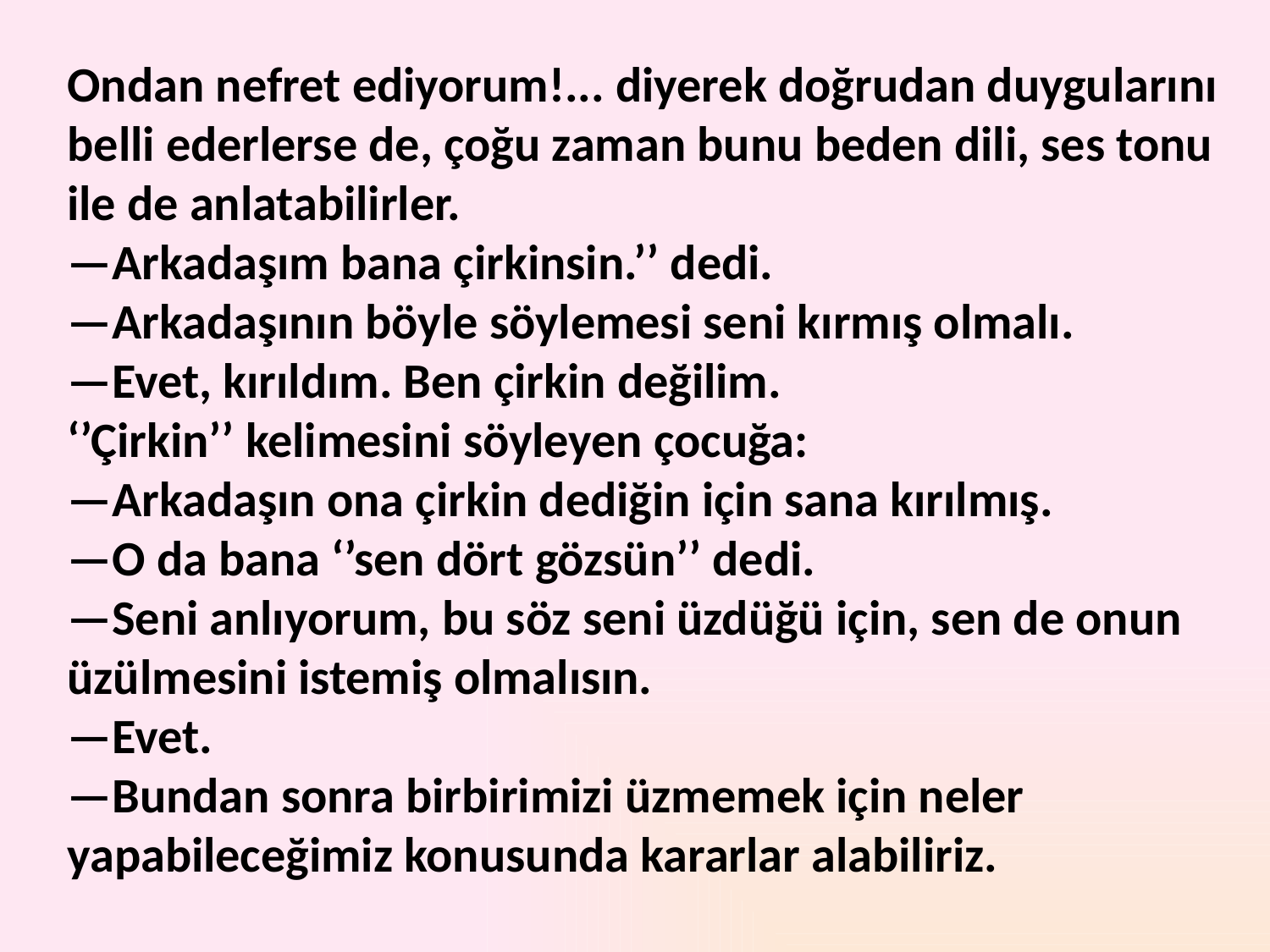

Ondan nefret ediyorum!... diyerek doğrudan duygularını belli ederlerse de, çoğu zaman bunu beden dili, ses tonu ile de anlatabilirler.
—Arkadaşım bana çirkinsin.’’ dedi.
—Arkadaşının böyle söylemesi seni kırmış olmalı.
—Evet, kırıldım. Ben çirkin değilim.
‘’Çirkin’’ kelimesini söyleyen çocuğa:
—Arkadaşın ona çirkin dediğin için sana kırılmış.
—O da bana ‘’sen dört gözsün’’ dedi.
—Seni anlıyorum, bu söz seni üzdüğü için, sen de onun üzülmesini istemiş olmalısın.
—Evet.
—Bundan sonra birbirimizi üzmemek için neler yapabileceğimiz konusunda kararlar alabiliriz.